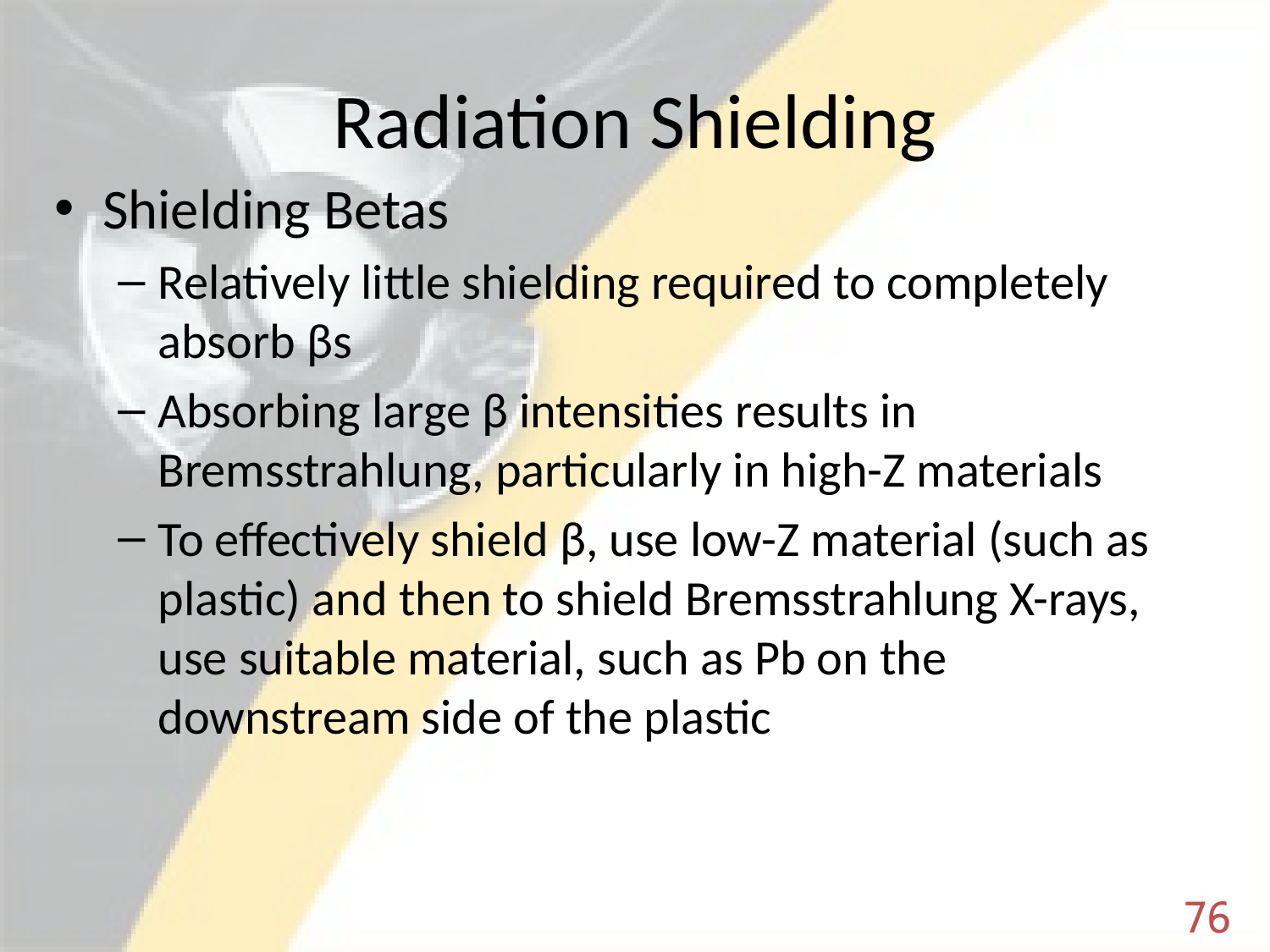

# Radiation Shielding
Shielding Betas
Relatively little shielding required to completely absorb βs
Absorbing large β intensities results in Bremsstrahlung, particularly in high-Z materials
To effectively shield β, use low-Z material (such as plastic) and then to shield Bremsstrahlung X-rays, use suitable material, such as Pb on the downstream side of the plastic